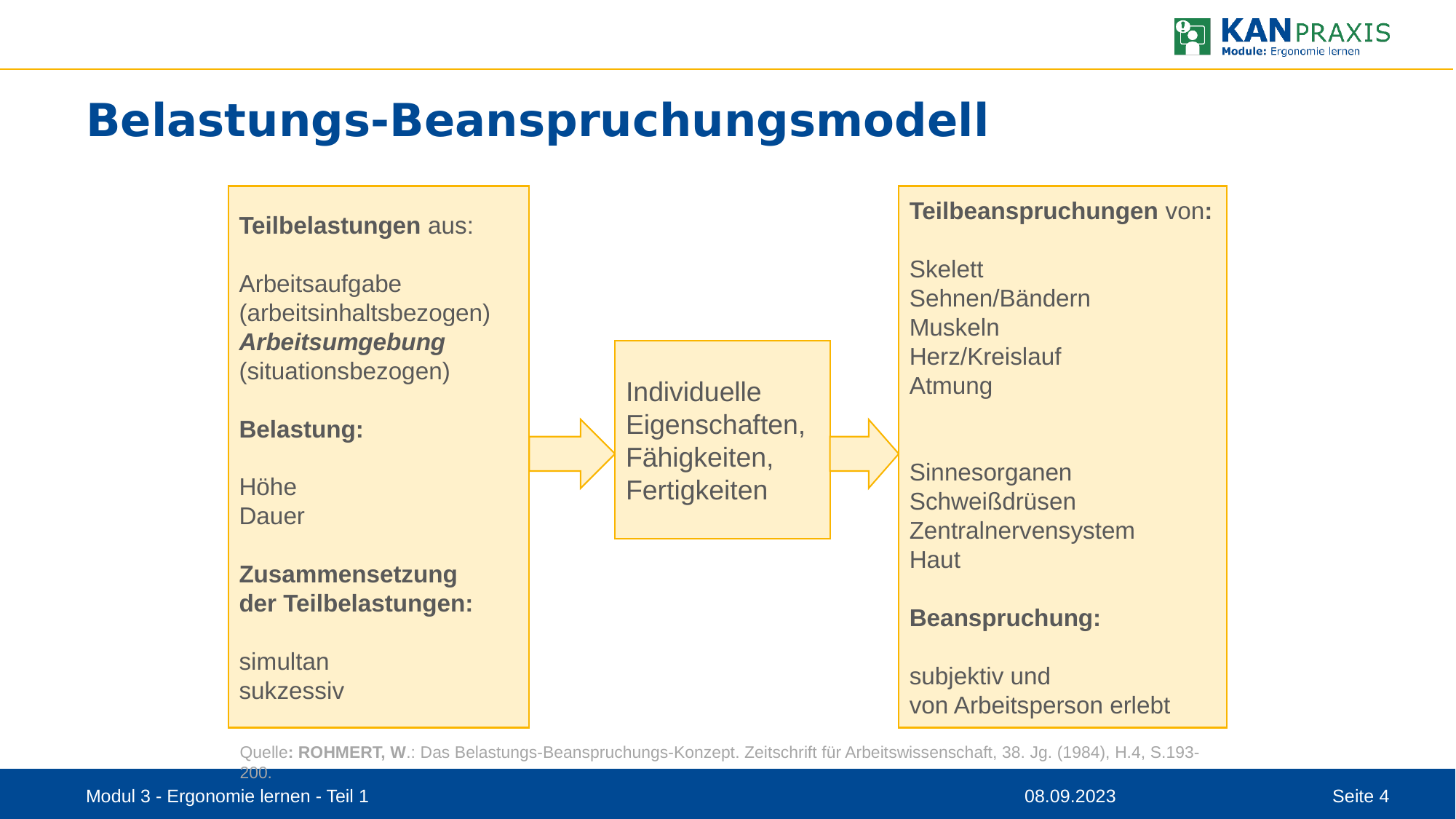

# Belastungs-Beanspruchungsmodell
Teilbelastungen aus:

Arbeitsaufgabe
(arbeitsinhaltsbezogen)
Arbeitsumgebung
(situationsbezogen)

Belastung:

Höhe
Dauer

Zusammensetzung
der Teilbelastungen:

simultan
sukzessiv
Teilbeanspruchungen von:

Skelett
Sehnen/Bändern
Muskeln
Herz/Kreislauf
Atmung

Sinnesorganen
Schweißdrüsen
Zentralnervensystem
Haut

Beanspruchung:

subjektiv und
von Arbeitsperson erlebt
Individuelle
Eigenschaften,
Fähigkeiten,
Fertigkeiten

Quelle: ROHMERT, W.: Das Belastungs-Beanspruchungs-Konzept. Zeitschrift für Arbeitswissenschaft, 38. Jg. (1984), H.4, S.193-200.
Modul 3 - Ergonomie lernen - Teil 1
08.09.2023
Seite 4